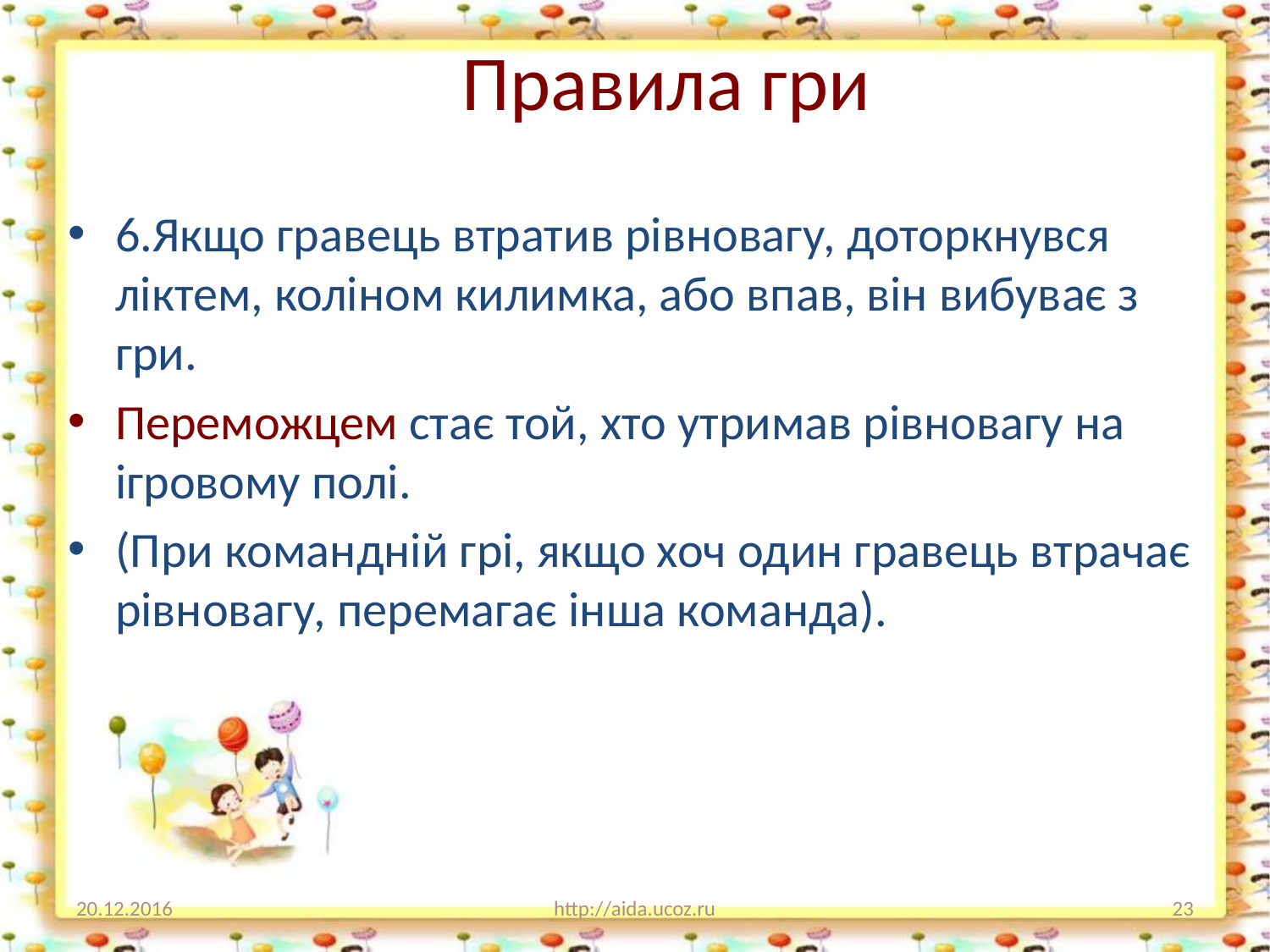

# Правила гри
6.Якщо гравець втратив рівновагу, доторкнувся ліктем, коліном килимка, або впав, він вибуває з гри.
Переможцем стає той, хто утримав рівновагу на ігровому полі.
(При командній грі, якщо хоч один гравець втрачає рівновагу, перемагає інша команда).
20.12.2016
http://aida.ucoz.ru
23